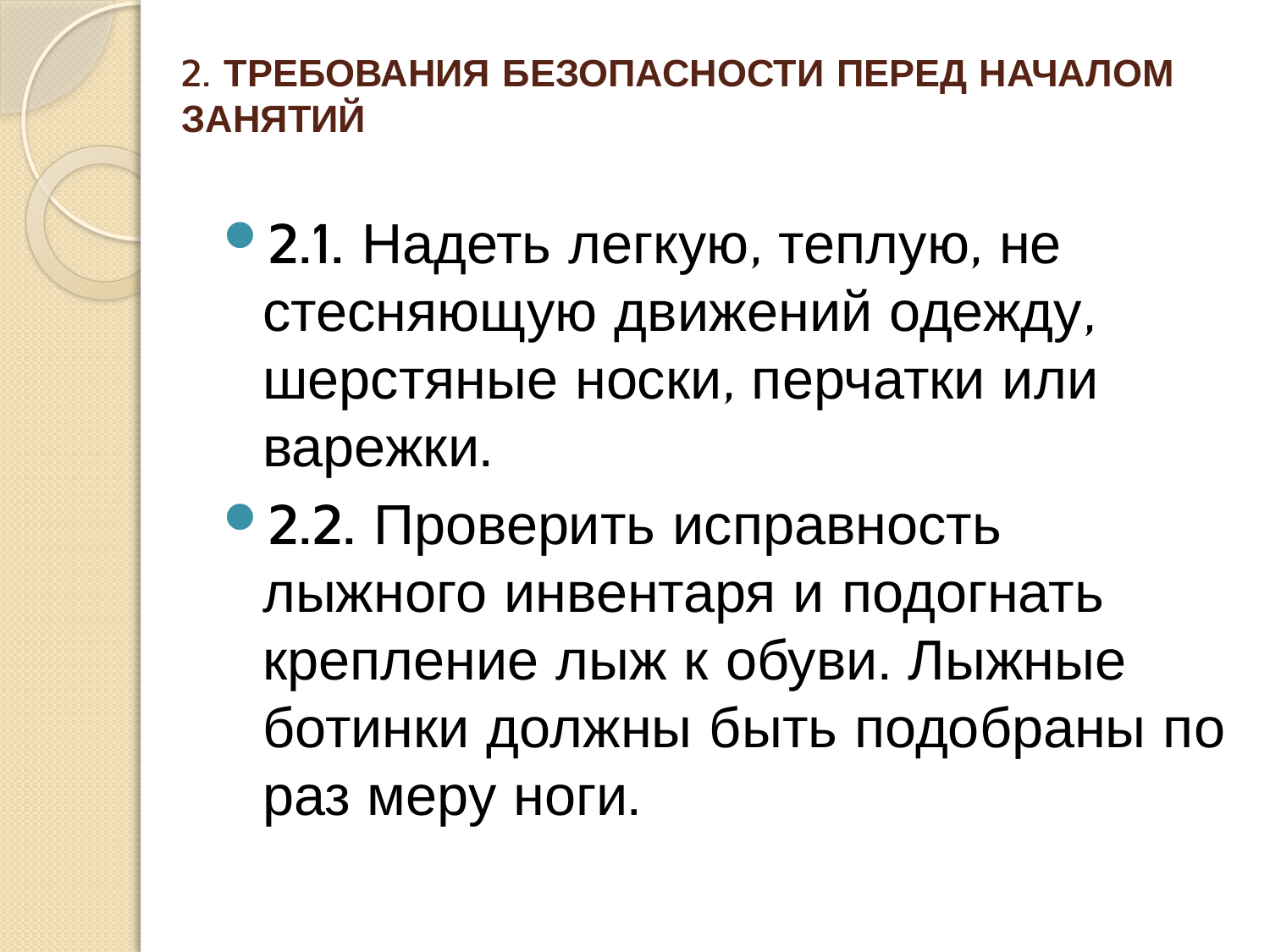

# 2. ТРЕБОВАНИЯ БЕЗОПАСНОСТИ ПЕРЕД НАЧАЛОМ ЗАНЯТИЙ
2.1. Надеть легкую, теплую, не стесняющую движений одежду, шерстяные носки, перчатки или варежки.
2.2. Проверить исправность лыжного инвентаря и подогнать крепление лыж к обуви. Лыжные ботинки должны быть подобраны по раз­ меру ноги.